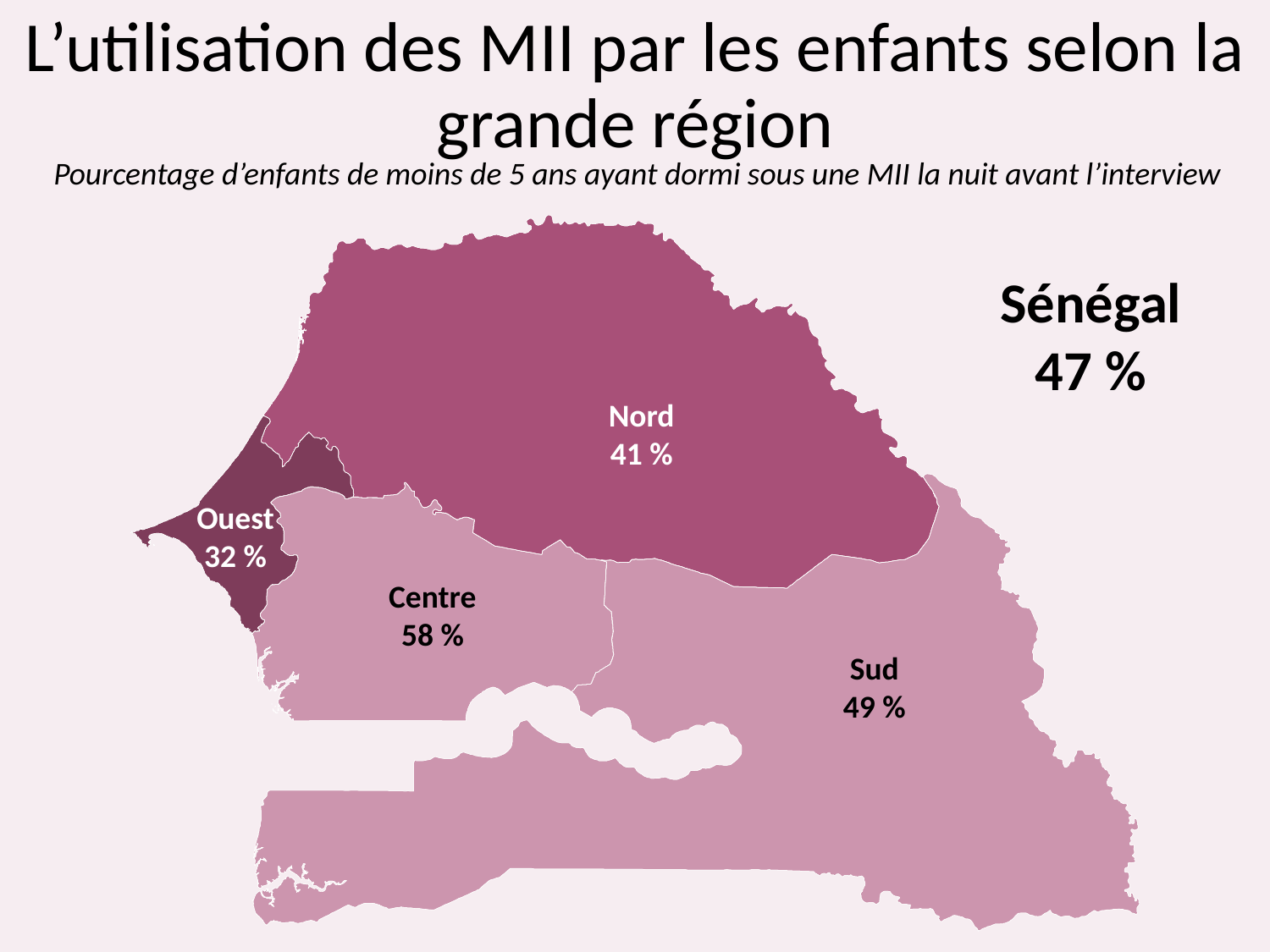

# L’utilisation des MII par les enfants selon la grande région
Pourcentage d’enfants de moins de 5 ans ayant dormi sous une MII la nuit avant l’interview

Sénégal
47 %
Nord
41 %
Ouest
32 %
Centre
58 %
Sud
49 %